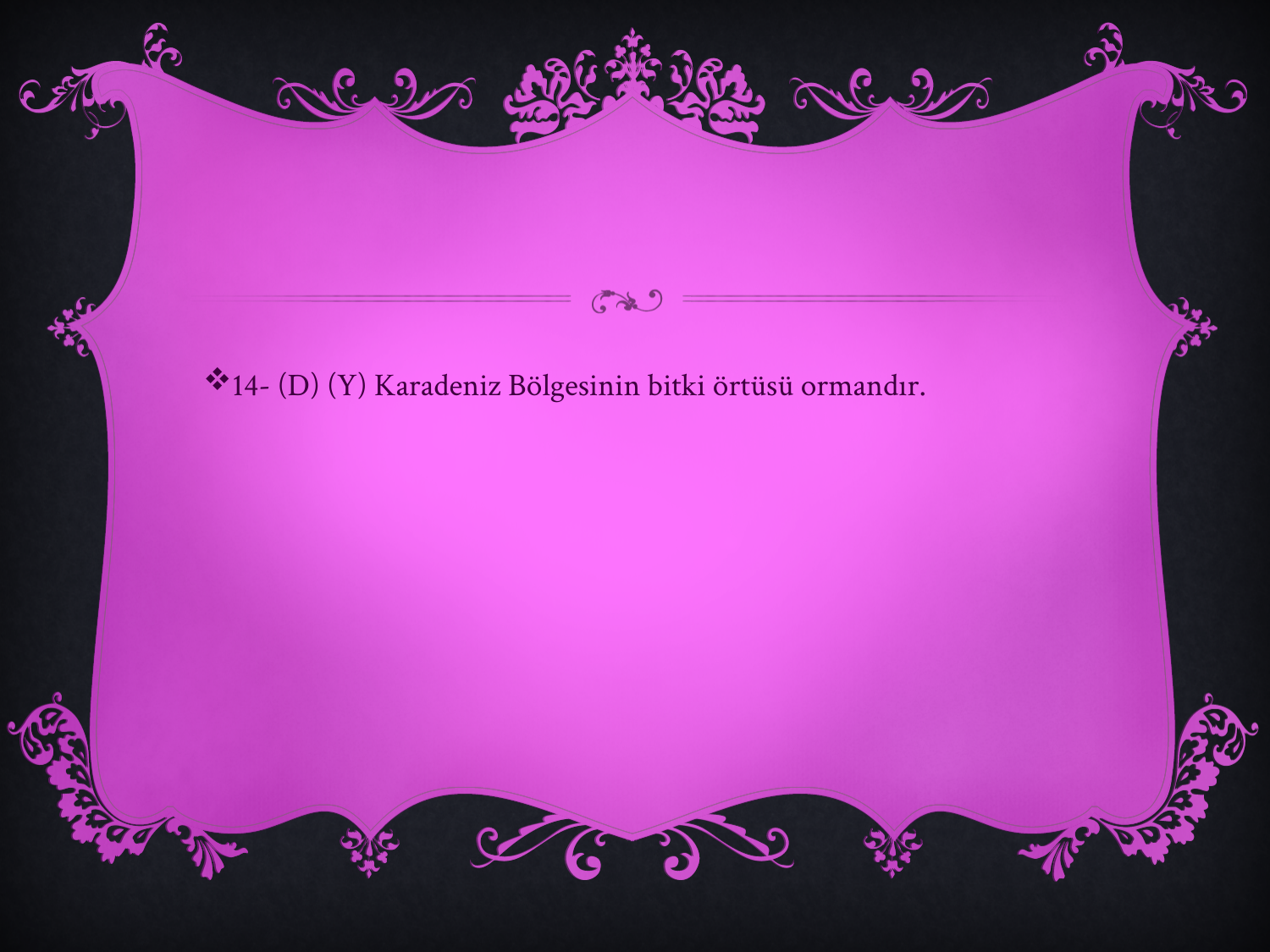

#
14- (D) (Y) Karadeniz Bölgesinin bitki örtüsü ormandır.